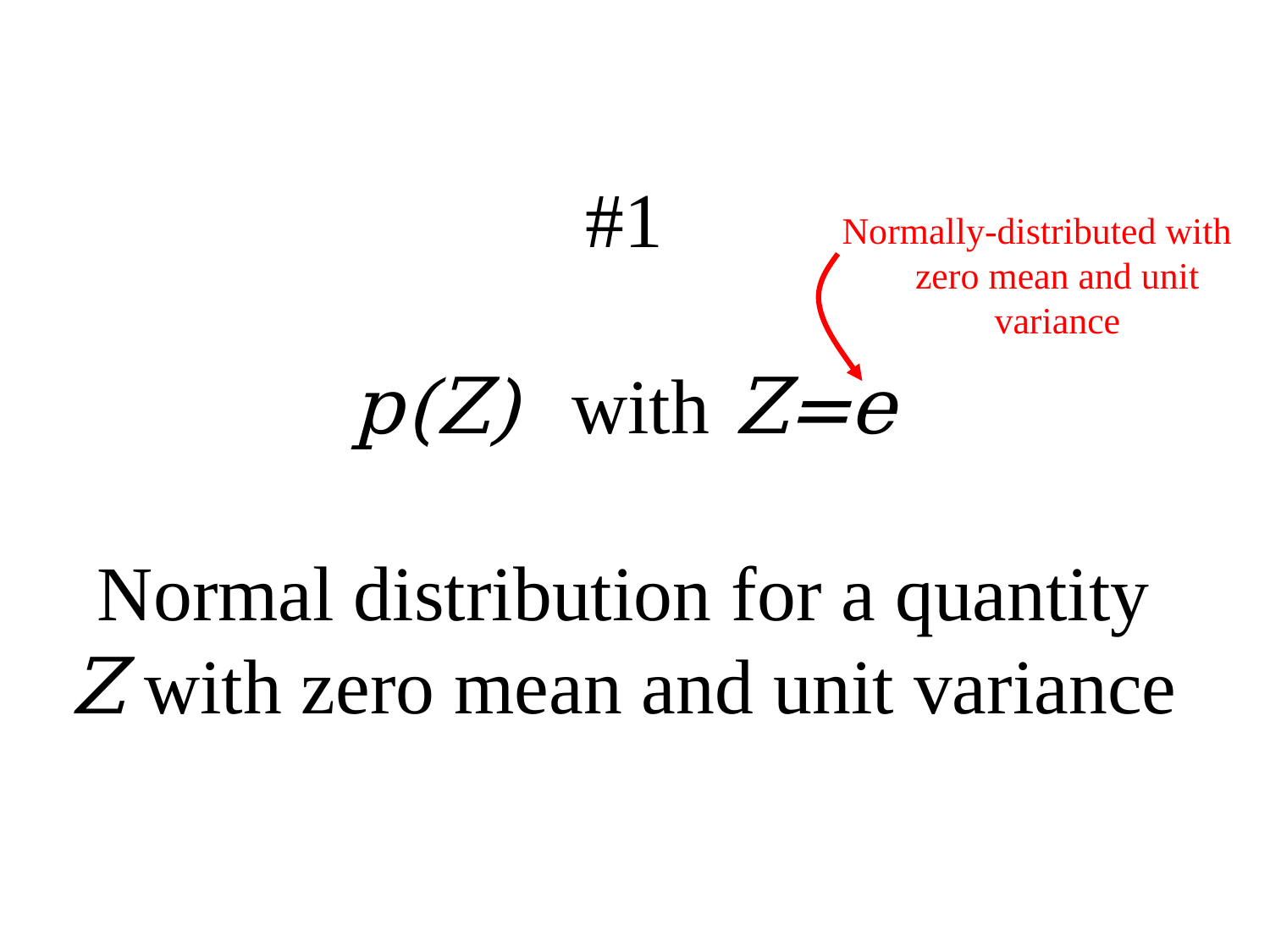

# #1 p(Z)  with Z=e Normal distribution for a quantity Z with zero mean and unit variance
Normally-distributed with zero mean and unit variance